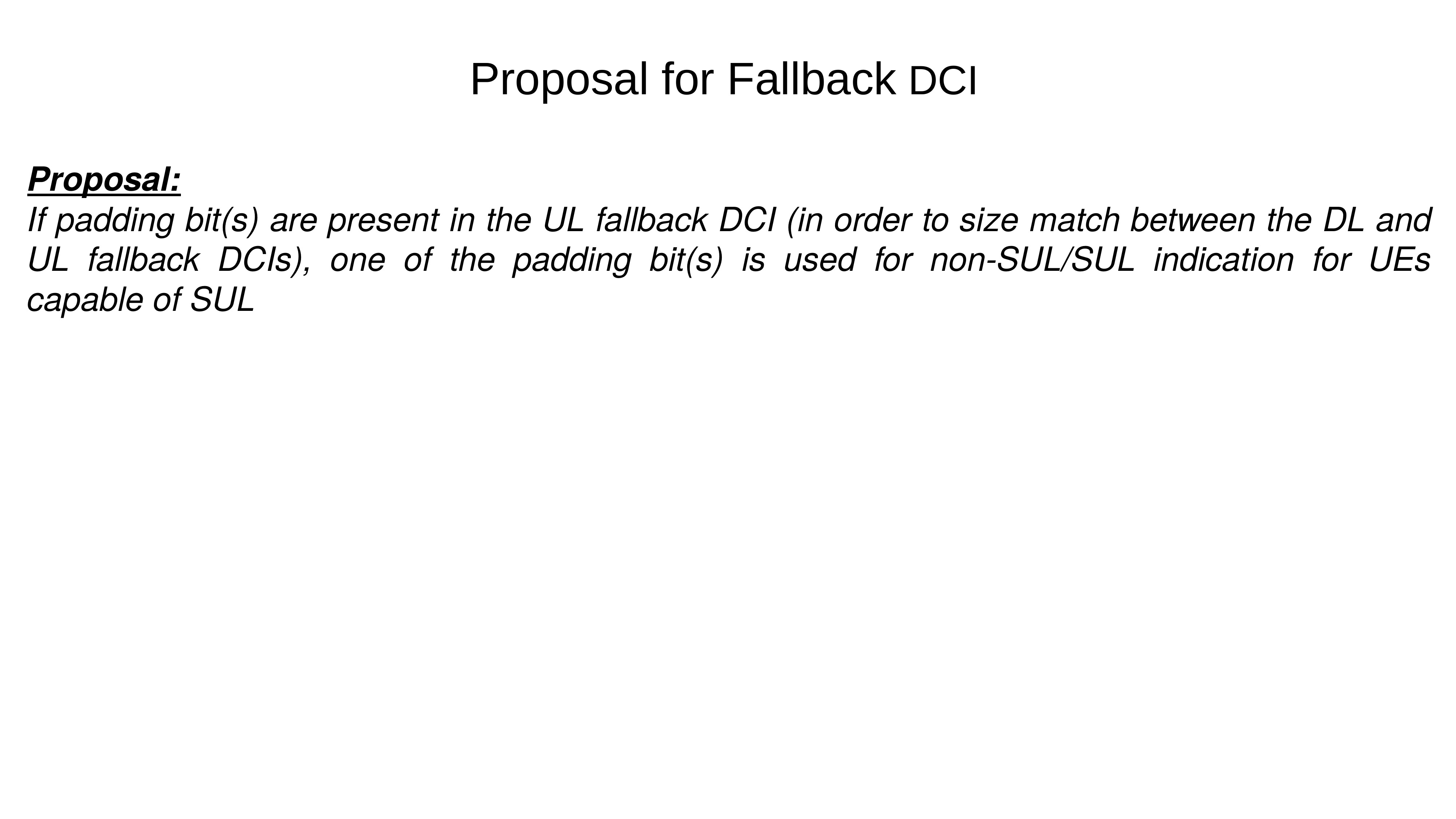

# Proposal for Fallback DCI

Proposal:
If padding bit(s) are present in the UL fallback DCI (in order to size match between the DL and UL fallback DCIs), one of the padding bit(s) is used for non-SUL/SUL indication for UEs capable of SUL